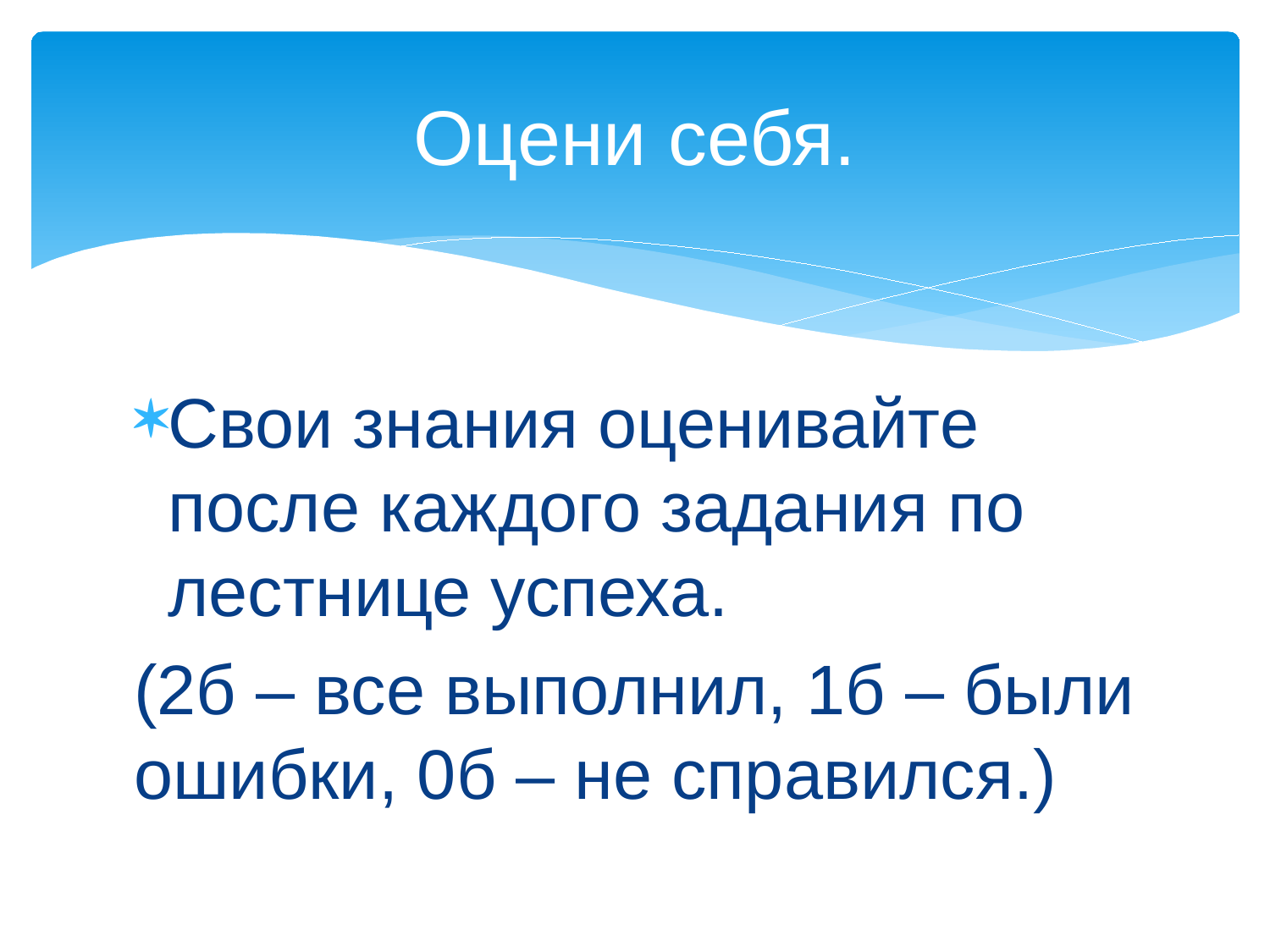

# Оцени себя.
Свои знания оценивайте после каждого задания по лестнице успеха.
(2б – все выполнил, 1б – были ошибки, 0б – не справился.)